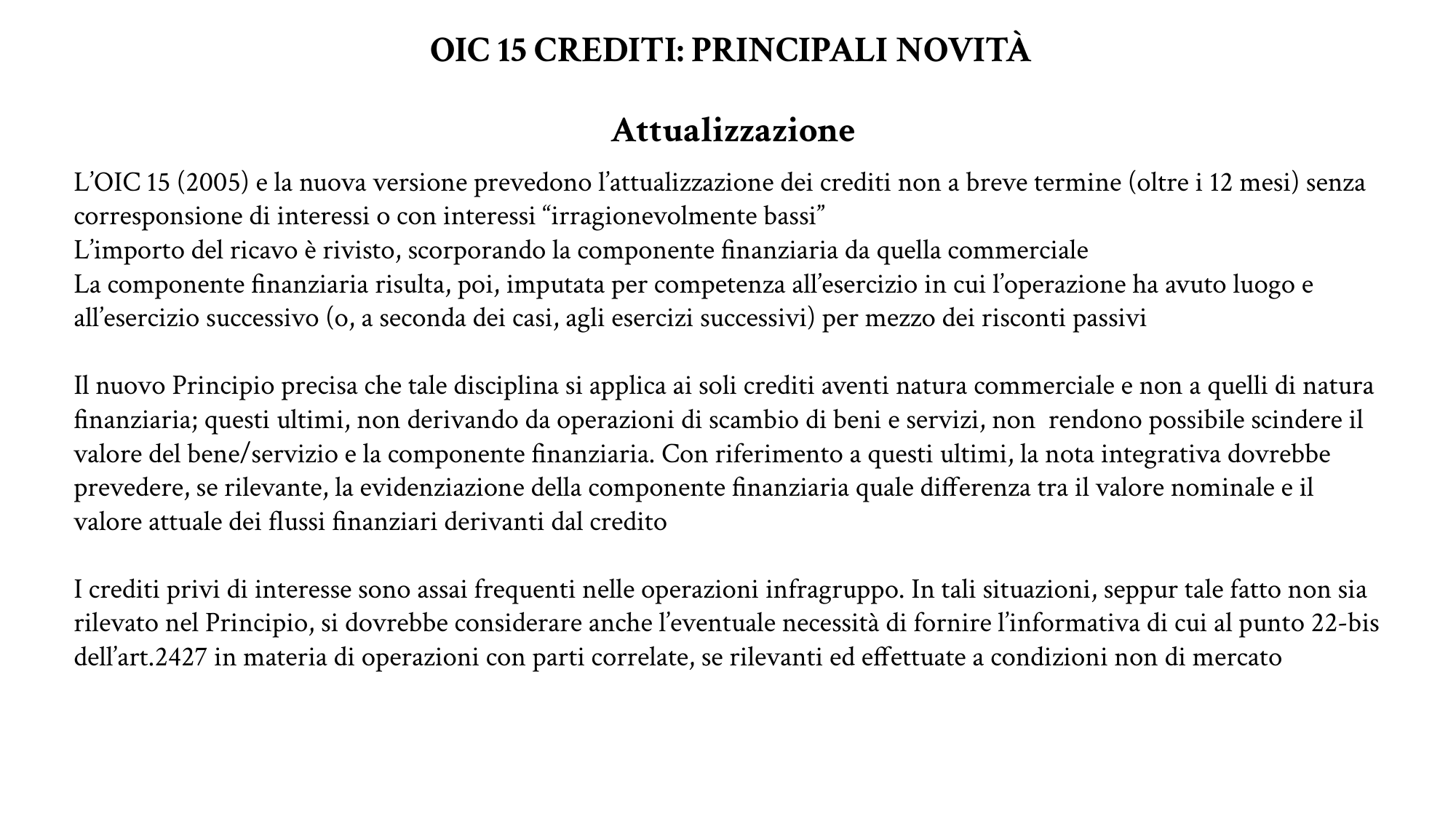

OIC 15 CREDITI: PRINCIPALI NOVITÀ
Attualizzazione
L’OIC 15 (2005) e la nuova versione prevedono l’attualizzazione dei crediti non a breve termine (oltre i 12 mesi) senza corresponsione di interessi o con interessi “irragionevolmente bassi”
L’importo del ricavo è rivisto, scorporando la componente finanziaria da quella commerciale
La componente finanziaria risulta, poi, imputata per competenza all’esercizio in cui l’operazione ha avuto luogo e all’esercizio successivo (o, a seconda dei casi, agli esercizi successivi) per mezzo dei risconti passivi

Il nuovo Principio precisa che tale disciplina si applica ai soli crediti aventi natura commerciale e non a quelli di natura finanziaria; questi ultimi, non derivando da operazioni di scambio di beni e servizi, non  rendono possibile scindere il valore del bene/servizio e la componente finanziaria. Con riferimento a questi ultimi, la nota integrativa dovrebbe prevedere, se rilevante, la evidenziazione della componente finanziaria quale differenza tra il valore nominale e il valore attuale dei flussi finanziari derivanti dal credito

I crediti privi di interesse sono assai frequenti nelle operazioni infragruppo. In tali situazioni, seppur tale fatto non sia rilevato nel Principio, si dovrebbe considerare anche l’eventuale necessità di fornire l’informativa di cui al punto 22-bis dell’art.2427 in materia di operazioni con parti correlate, se rilevanti ed effettuate a condizioni non di mercato